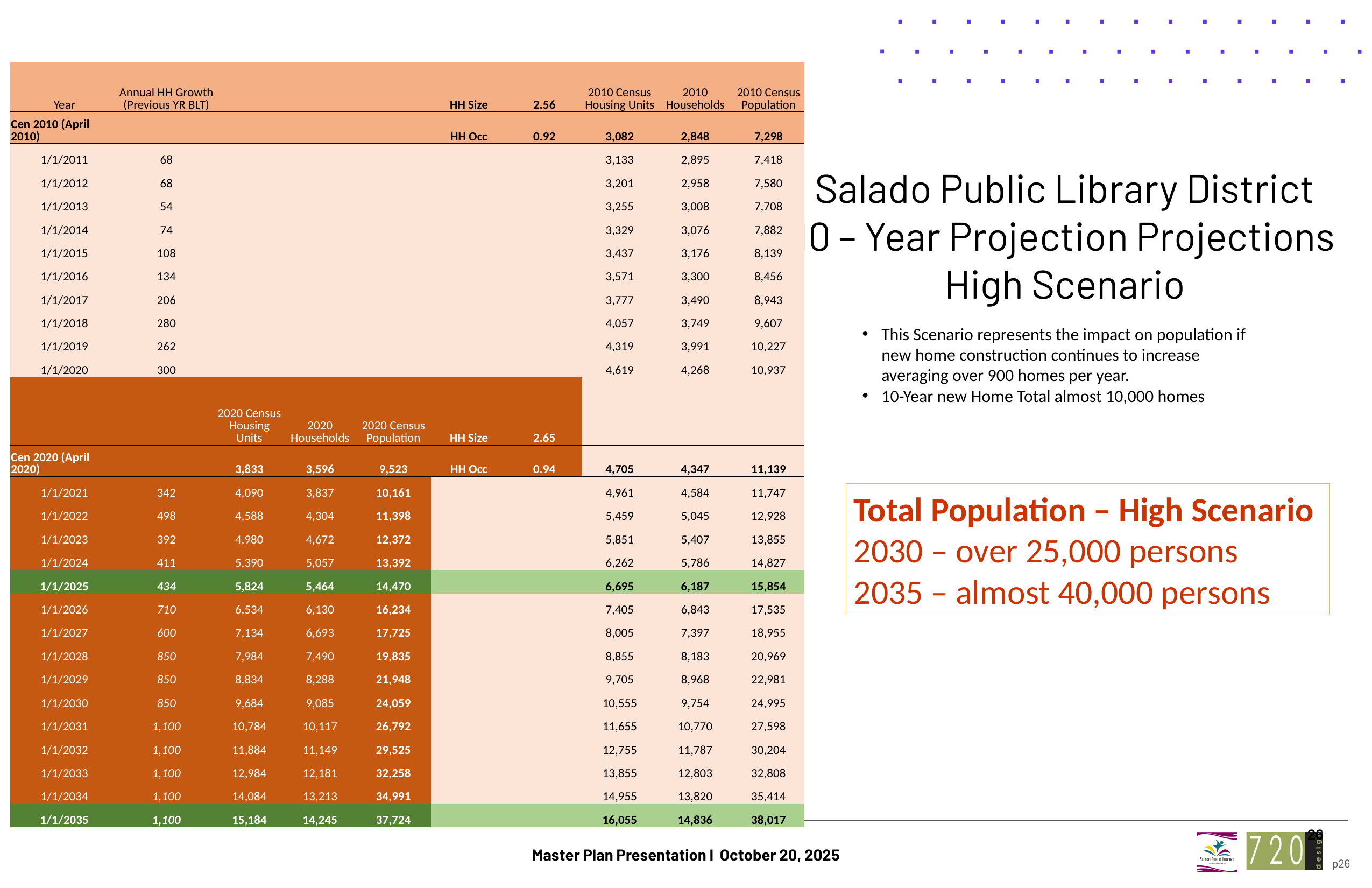

| Year | Annual HH Growth (Previous YR BLT) |  |  |  | HH Size | 2.56 | 2010 Census Housing Units | 2010 Households | 2010 Census Population |
| --- | --- | --- | --- | --- | --- | --- | --- | --- | --- |
| Cen 2010 (April 2010) |  |  |  |  | HH Occ | 0.92 | 3,082 | 2,848 | 7,298 |
| 1/1/2011 | 68 |  |  |  |  |  | 3,133 | 2,895 | 7,418 |
| 1/1/2012 | 68 |  |  |  |  |  | 3,201 | 2,958 | 7,580 |
| 1/1/2013 | 54 |  |  |  |  |  | 3,255 | 3,008 | 7,708 |
| 1/1/2014 | 74 |  |  |  |  |  | 3,329 | 3,076 | 7,882 |
| 1/1/2015 | 108 |  |  |  |  |  | 3,437 | 3,176 | 8,139 |
| 1/1/2016 | 134 |  |  |  |  |  | 3,571 | 3,300 | 8,456 |
| 1/1/2017 | 206 |  |  |  |  |  | 3,777 | 3,490 | 8,943 |
| 1/1/2018 | 280 |  |  |  |  |  | 4,057 | 3,749 | 9,607 |
| 1/1/2019 | 262 |  |  |  |  |  | 4,319 | 3,991 | 10,227 |
| 1/1/2020 | 300 |  |  |  |  |  | 4,619 | 4,268 | 10,937 |
|  |  | 2020 Census Housing Units | 2020 Households | 2020 Census Population | HH Size | 2.65 |  |  |  |
| Cen 2020 (April 2020) |  | 3,833 | 3,596 | 9,523 | HH Occ | 0.94 | 4,705 | 4,347 | 11,139 |
| 1/1/2021 | 342 | 4,090 | 3,837 | 10,161 |  |  | 4,961 | 4,584 | 11,747 |
| 1/1/2022 | 498 | 4,588 | 4,304 | 11,398 |  |  | 5,459 | 5,045 | 12,928 |
| 1/1/2023 | 392 | 4,980 | 4,672 | 12,372 |  |  | 5,851 | 5,407 | 13,855 |
| 1/1/2024 | 411 | 5,390 | 5,057 | 13,392 |  |  | 6,262 | 5,786 | 14,827 |
| 1/1/2025 | 434 | 5,824 | 5,464 | 14,470 |  |  | 6,695 | 6,187 | 15,854 |
| 1/1/2026 | 710 | 6,534 | 6,130 | 16,234 |  |  | 7,405 | 6,843 | 17,535 |
| 1/1/2027 | 600 | 7,134 | 6,693 | 17,725 |  |  | 8,005 | 7,397 | 18,955 |
| 1/1/2028 | 850 | 7,984 | 7,490 | 19,835 |  |  | 8,855 | 8,183 | 20,969 |
| 1/1/2029 | 850 | 8,834 | 8,288 | 21,948 |  |  | 9,705 | 8,968 | 22,981 |
| 1/1/2030 | 850 | 9,684 | 9,085 | 24,059 |  |  | 10,555 | 9,754 | 24,995 |
| 1/1/2031 | 1,100 | 10,784 | 10,117 | 26,792 |  |  | 11,655 | 10,770 | 27,598 |
| 1/1/2032 | 1,100 | 11,884 | 11,149 | 29,525 |  |  | 12,755 | 11,787 | 30,204 |
| 1/1/2033 | 1,100 | 12,984 | 12,181 | 32,258 |  |  | 13,855 | 12,803 | 32,808 |
| 1/1/2034 | 1,100 | 14,084 | 13,213 | 34,991 |  |  | 14,955 | 13,820 | 35,414 |
| 1/1/2035 | 1,100 | 15,184 | 14,245 | 37,724 |  |  | 16,055 | 14,836 | 38,017 |
# Salado Public Library District 10 – Year Projection Projections High Scenario
This Scenario represents the impact on population if new home construction continues to increase averaging over 900 homes per year.
10-Year new Home Total almost 10,000 homes
Total Population – High Scenario
2030 – over 25,000 persons
2035 – almost 40,000 persons
26